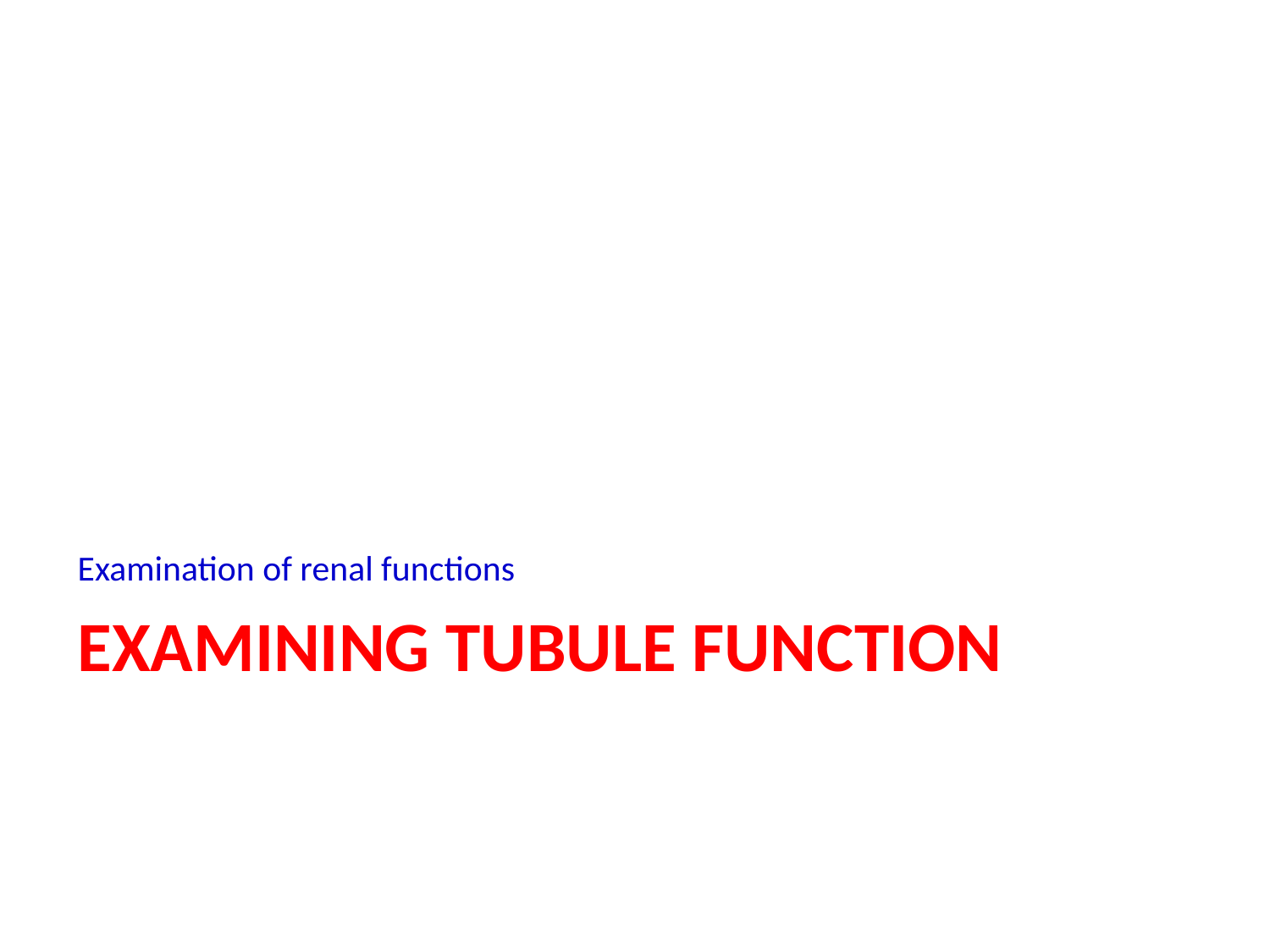

Examination of renal functions
# Examining tubule FUNCTION